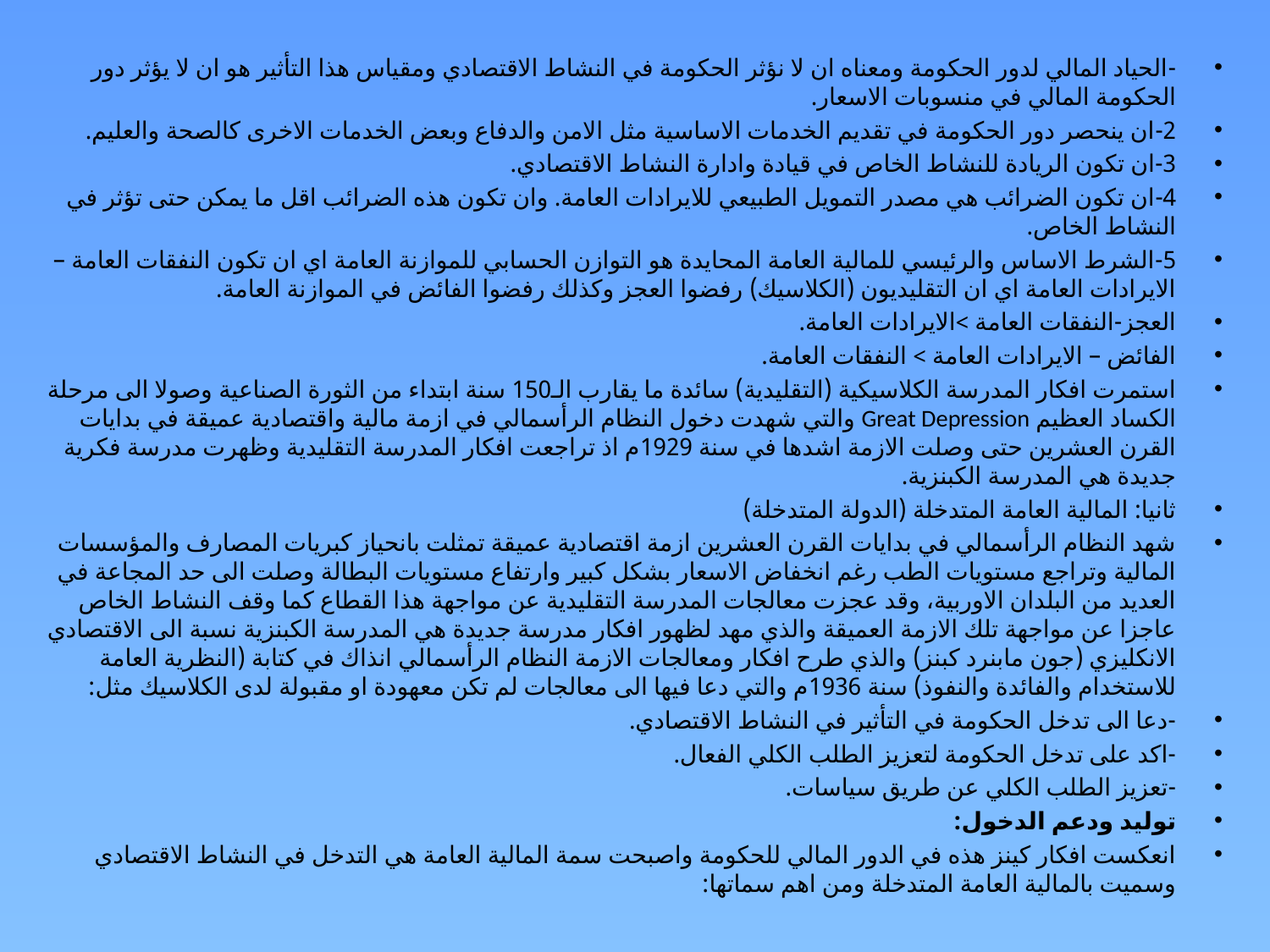

-الحياد المالي لدور الحكومة ومعناه ان لا نؤثر الحكومة في النشاط الاقتصادي ومقياس هذا التأثير هو ان لا يؤثر دور الحكومة المالي في منسوبات الاسعار.
2-ان ينحصر دور الحكومة في تقديم الخدمات الاساسية مثل الامن والدفاع وبعض الخدمات الاخرى كالصحة والعليم.
3-ان تكون الريادة للنشاط الخاص في قيادة وادارة النشاط الاقتصادي.
4-ان تكون الضرائب هي مصدر التمويل الطبيعي للايرادات العامة. وان تكون هذه الضرائب اقل ما يمكن حتى تؤثر في النشاط الخاص.
5-الشرط الاساس والرئيسي للمالية العامة المحايدة هو التوازن الحسابي للموازنة العامة اي ان تكون النفقات العامة – الايرادات العامة اي ان التقليديون (الكلاسيك) رفضوا العجز وكذلك رفضوا الفائض في الموازنة العامة.
العجز-النفقات العامة >الايرادات العامة.
الفائض – الايرادات العامة > النفقات العامة.
استمرت افكار المدرسة الكلاسيكية (التقليدية) سائدة ما يقارب الـ150 سنة ابتداء من الثورة الصناعية وصولا الى مرحلة الكساد العظيم Great Depression والتي شهدت دخول النظام الرأسمالي في ازمة مالية واقتصادية عميقة في بدايات القرن العشرين حتى وصلت الازمة اشدها في سنة 1929م اذ تراجعت افكار المدرسة التقليدية وظهرت مدرسة فكرية جديدة هي المدرسة الكبنزية.
ثانيا: المالية العامة المتدخلة (الدولة المتدخلة)
شهد النظام الرأسمالي في بدايات القرن العشرين ازمة اقتصادية عميقة تمثلت بانحياز كبريات المصارف والمؤسسات المالية وتراجع مستويات الطب رغم انخفاض الاسعار بشكل كبير وارتفاع مستويات البطالة وصلت الى حد المجاعة في العديد من البلدان الاوربية، وقد عجزت معالجات المدرسة التقليدية عن مواجهة هذا القطاع كما وقف النشاط الخاص عاجزا عن مواجهة تلك الازمة العميقة والذي مهد لظهور افكار مدرسة جديدة هي المدرسة الكبنزية نسبة الى الاقتصادي الانكليزي (جون مابنرد كبنز) والذي طرح افكار ومعالجات الازمة النظام الرأسمالي انذاك في كتابة (النظرية العامة للاستخدام والفائدة والنفوذ) سنة 1936م والتي دعا فيها الى معالجات لم تكن معهودة او مقبولة لدى الكلاسيك مثل:
-دعا الى تدخل الحكومة في التأثير في النشاط الاقتصادي.
-اكد على تدخل الحكومة لتعزيز الطلب الكلي الفعال.
-تعزيز الطلب الكلي عن طريق سياسات.
توليد ودعم الدخول:
انعكست افكار كينز هذه في الدور المالي للحكومة واصبحت سمة المالية العامة هي التدخل في النشاط الاقتصادي وسميت بالمالية العامة المتدخلة ومن اهم سماتها: